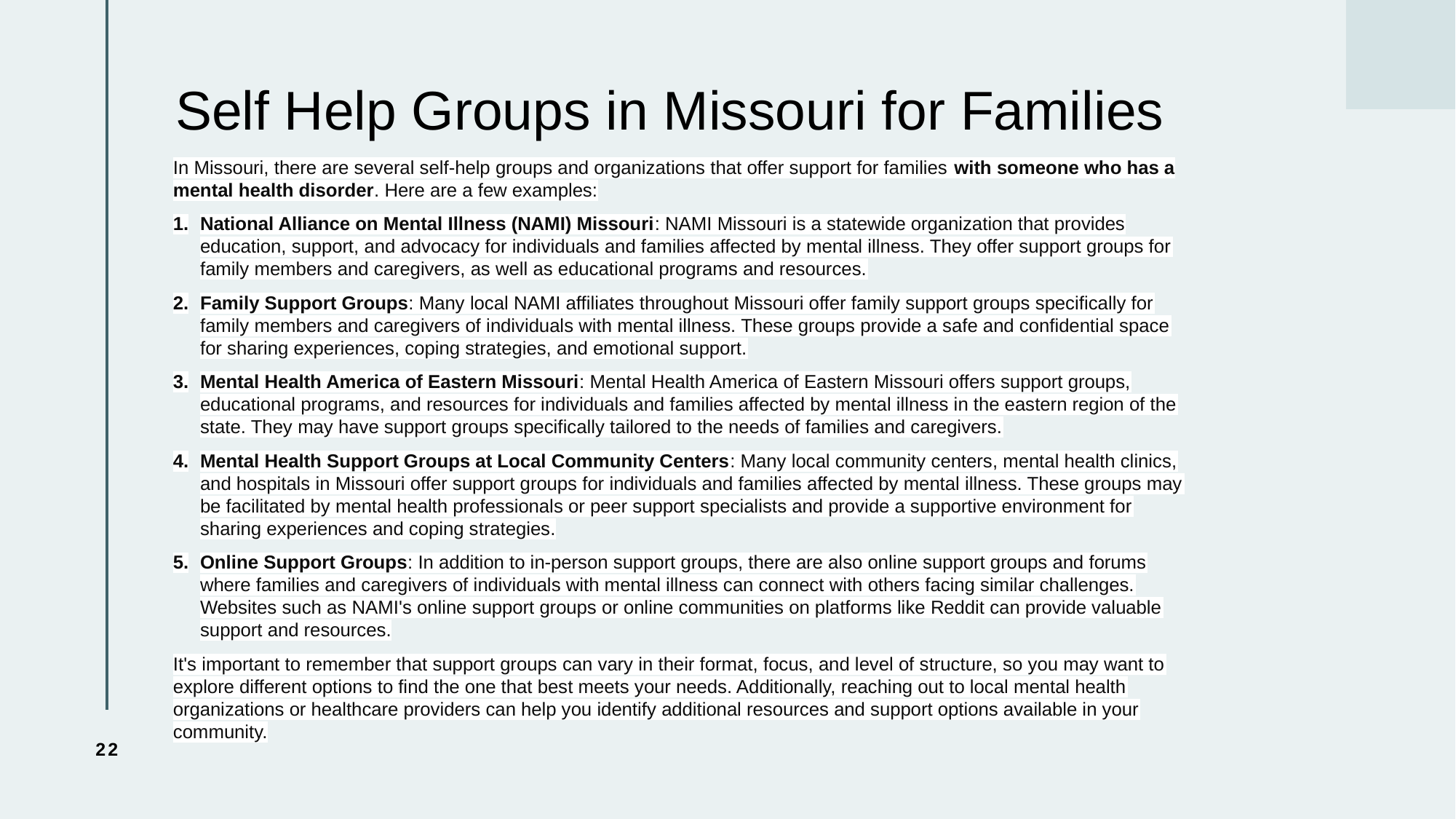

# Self Help Groups in Missouri for Families
In Missouri, there are several self-help groups and organizations that offer support for families with someone who has a mental health disorder. Here are a few examples:
National Alliance on Mental Illness (NAMI) Missouri: NAMI Missouri is a statewide organization that provides education, support, and advocacy for individuals and families affected by mental illness. They offer support groups for family members and caregivers, as well as educational programs and resources.
Family Support Groups: Many local NAMI affiliates throughout Missouri offer family support groups specifically for family members and caregivers of individuals with mental illness. These groups provide a safe and confidential space for sharing experiences, coping strategies, and emotional support.
Mental Health America of Eastern Missouri: Mental Health America of Eastern Missouri offers support groups, educational programs, and resources for individuals and families affected by mental illness in the eastern region of the state. They may have support groups specifically tailored to the needs of families and caregivers.
Mental Health Support Groups at Local Community Centers: Many local community centers, mental health clinics, and hospitals in Missouri offer support groups for individuals and families affected by mental illness. These groups may be facilitated by mental health professionals or peer support specialists and provide a supportive environment for sharing experiences and coping strategies.
Online Support Groups: In addition to in-person support groups, there are also online support groups and forums where families and caregivers of individuals with mental illness can connect with others facing similar challenges. Websites such as NAMI's online support groups or online communities on platforms like Reddit can provide valuable support and resources.
It's important to remember that support groups can vary in their format, focus, and level of structure, so you may want to explore different options to find the one that best meets your needs. Additionally, reaching out to local mental health organizations or healthcare providers can help you identify additional resources and support options available in your community.

22